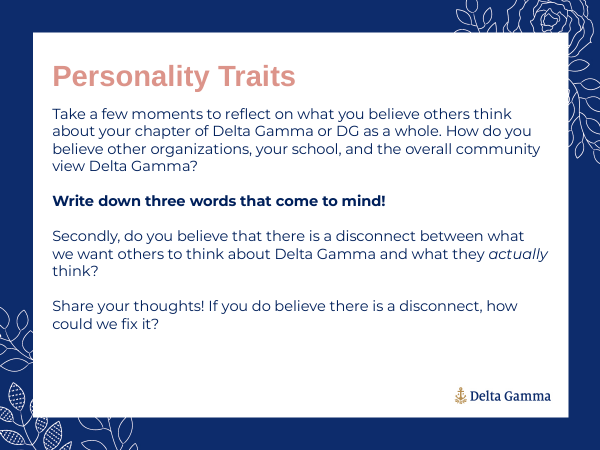

Personality Traits
Take a few moments to reflect on what you believe others think about your chapter of Delta Gamma or DG as a whole. How do you believe other organizations, your school, and the overall community view Delta Gamma?

Write down three words that come to mind!

Secondly, do you believe that there is a disconnect between what we want others to think about Delta Gamma and what they actually think?

Share your thoughts! If you do believe there is a disconnect, how could we fix it?